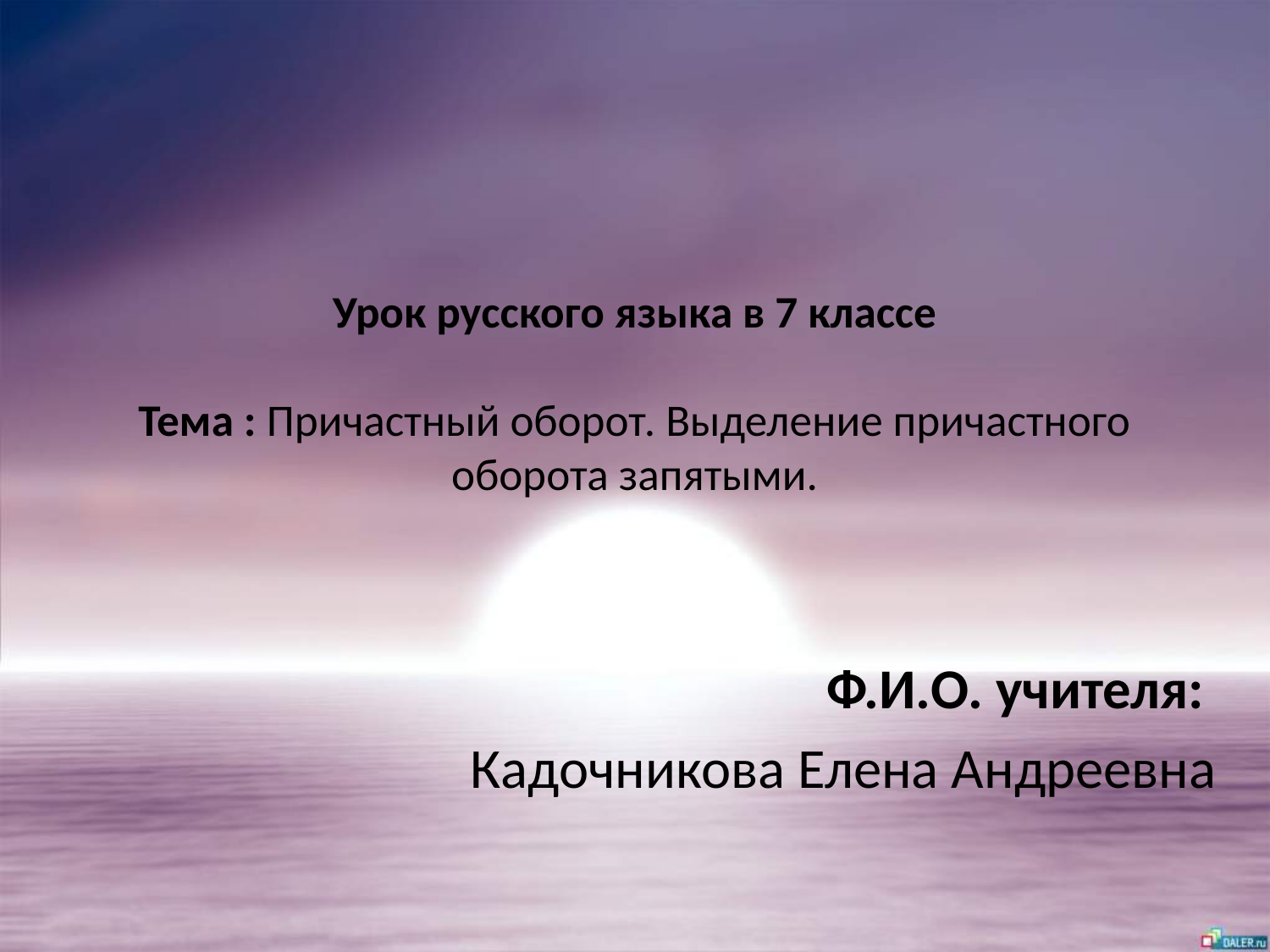

# Урок русского языка в 7 классе Тема : Причастный оборот. Выделение причастного оборота запятыми.
Ф.И.О. учителя:
Кадочникова Елена Андреевна